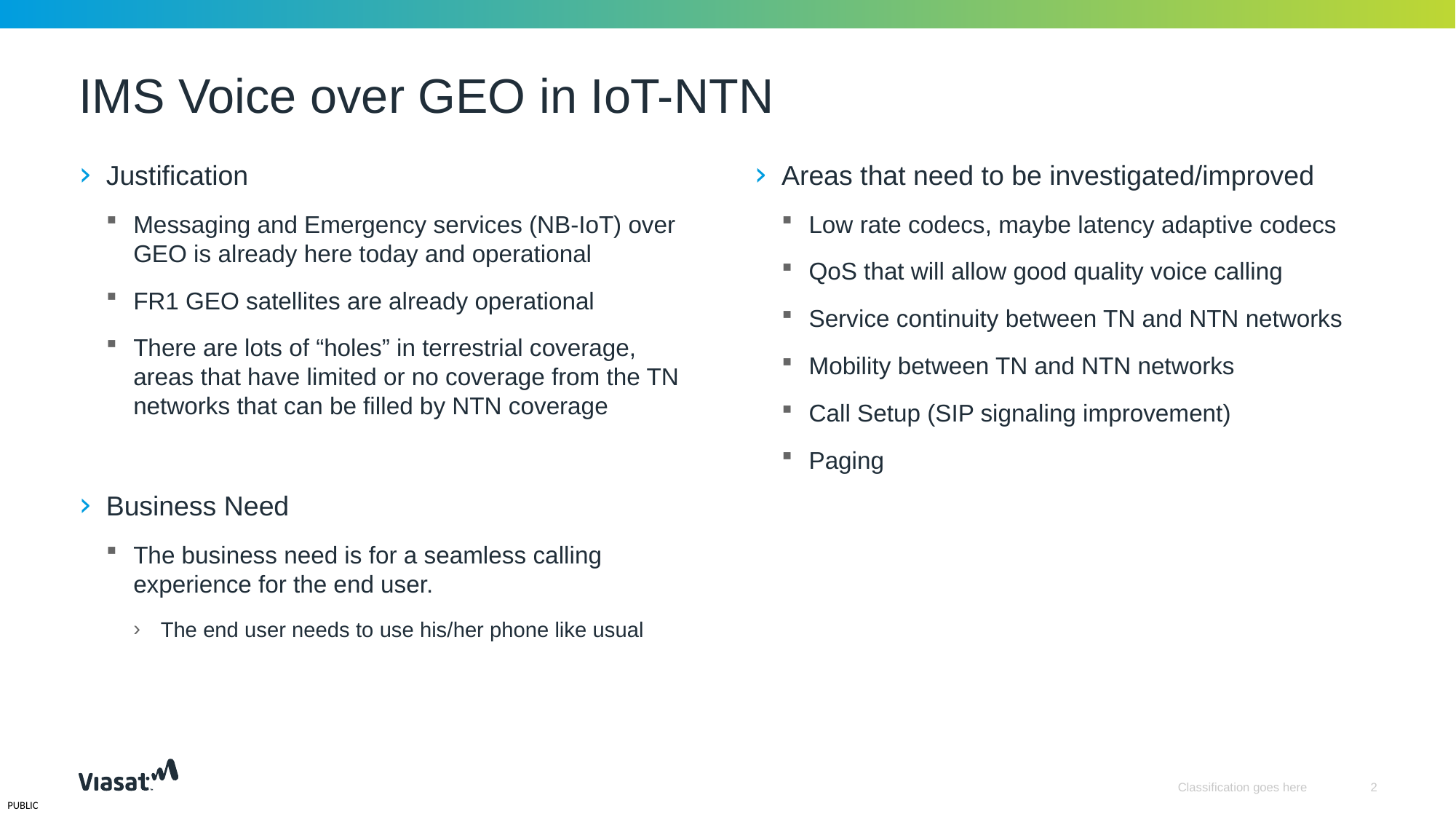

# IMS Voice over GEO in IoT-NTN
Justification
Messaging and Emergency services (NB-IoT) over GEO is already here today and operational
FR1 GEO satellites are already operational
There are lots of “holes” in terrestrial coverage, areas that have limited or no coverage from the TN networks that can be filled by NTN coverage

Business Need
The business need is for a seamless calling experience for the end user.
The end user needs to use his/her phone like usual

Areas that need to be investigated/improved
Low rate codecs, maybe latency adaptive codecs
QoS that will allow good quality voice calling
Service continuity between TN and NTN networks
Mobility between TN and NTN networks
Call Setup (SIP signaling improvement)
Paging

Classification goes here
2